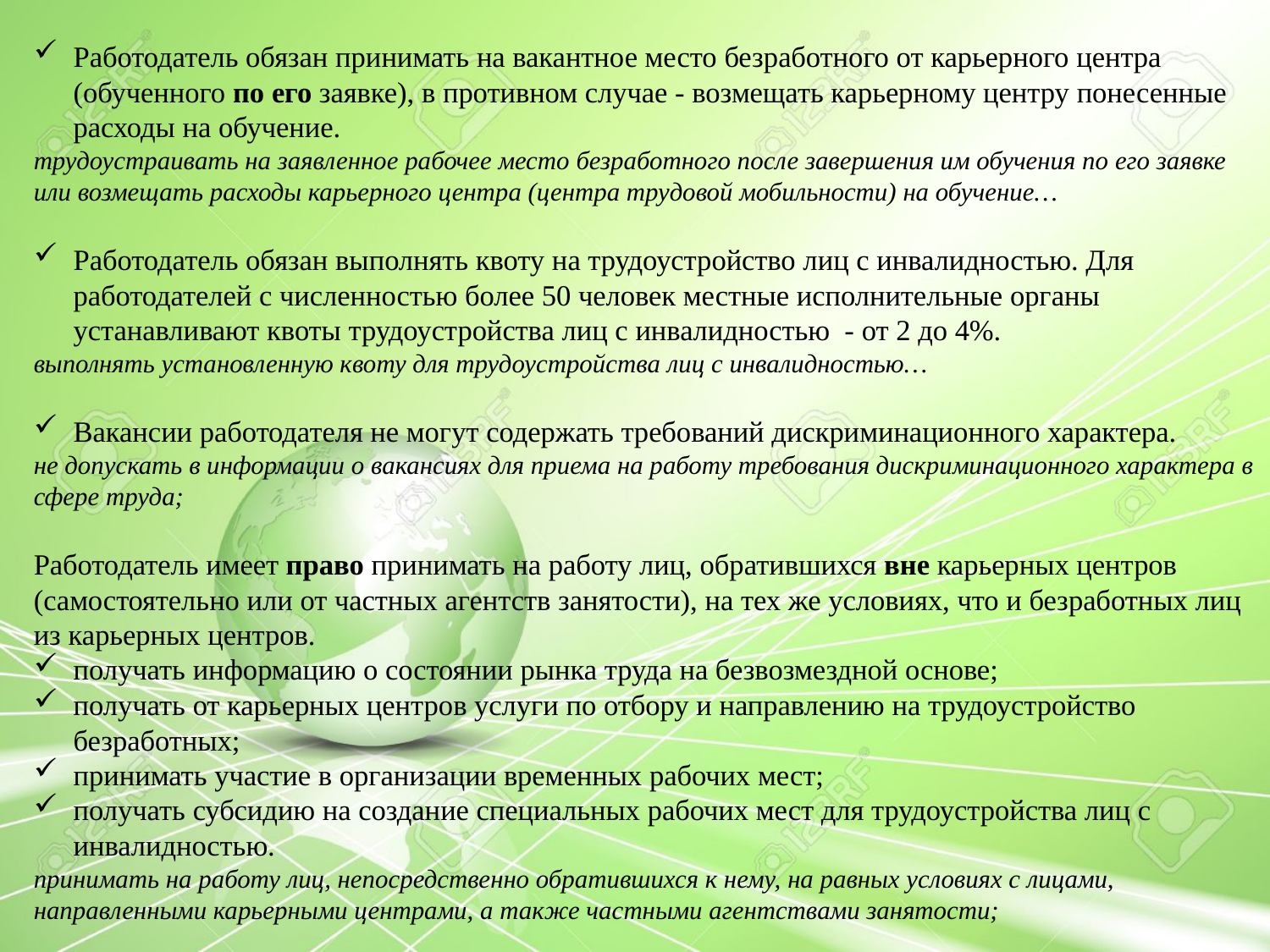

Работодатель обязан принимать на вакантное место безработного от карьерного центра (обученного по его заявке), в противном случае - возмещать карьерному центру понесенные расходы на обучение.
трудоустраивать на заявленное рабочее место безработного после завершения им обучения по его заявке или возмещать расходы карьерного центра (центра трудовой мобильности) на обучение…

Работодатель обязан выполнять квоту на трудоустройство лиц с инвалидностью. Для работодателей с численностью более 50 человек местные исполнительные органы устанавливают квоты трудоустройства лиц с инвалидностью  - от 2 до 4%.
выполнять установленную квоту для трудоустройства лиц с инвалидностью…

Вакансии работодателя не могут содержать требований дискриминационного характера.
не допускать в информации о вакансиях для приема на работу требования дискриминационного характера в сфере труда;

Работодатель имеет право принимать на работу лиц, обратившихся вне карьерных центров (самостоятельно или от частных агентств занятости), на тех же условиях, что и безработных лиц из карьерных центров.
получать информацию о состоянии рынка труда на безвозмездной основе;
получать от карьерных центров услуги по отбору и направлению на трудоустройство безработных;
принимать участие в организации временных рабочих мест;
получать субсидию на создание специальных рабочих мест для трудоустройства лиц с инвалидностью.
принимать на работу лиц, непосредственно обратившихся к нему, на равных условиях с лицами, направленными карьерными центрами, а также частными агентствами занятости;